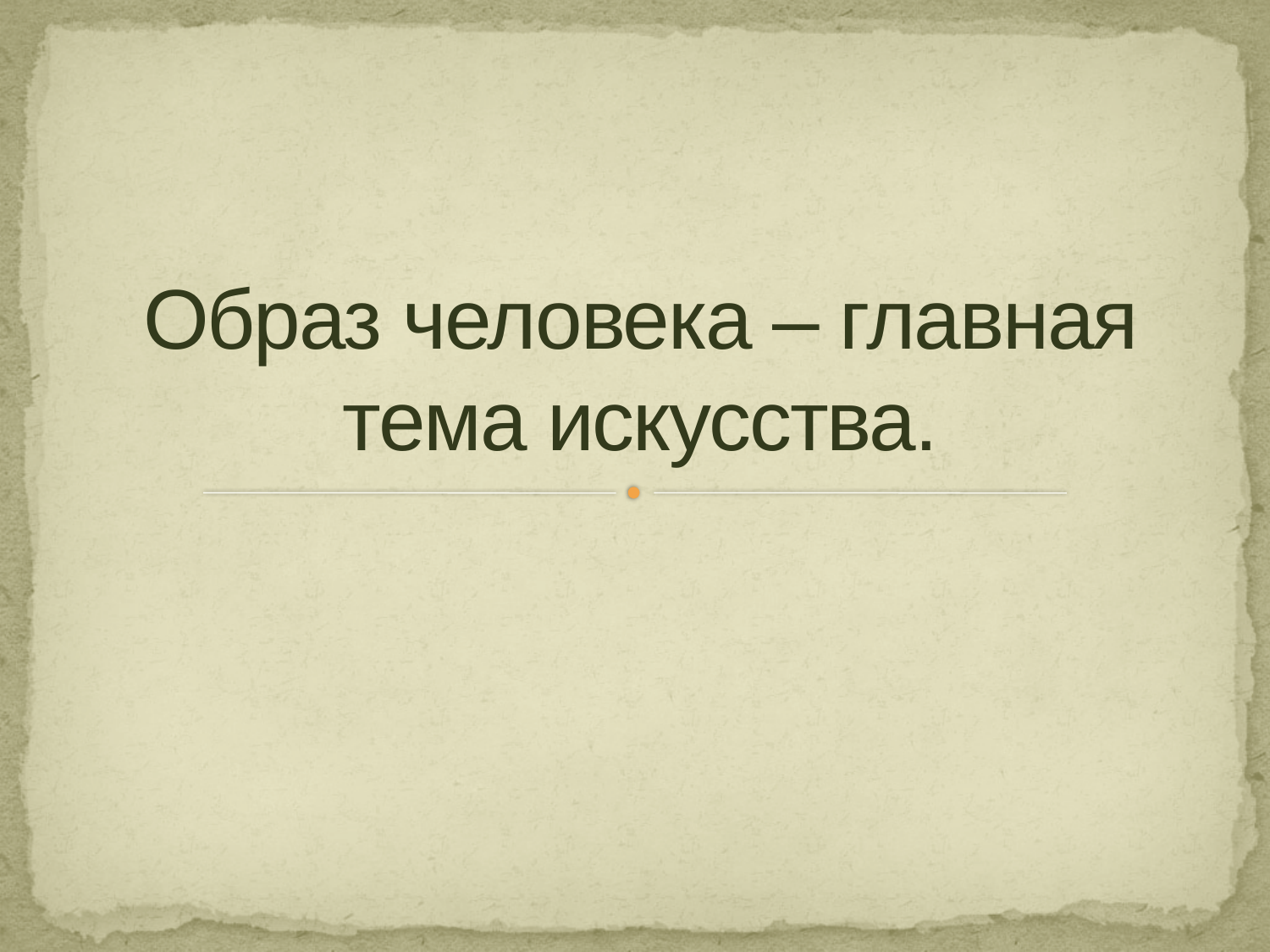

# Образ человека – главная тема искусства.